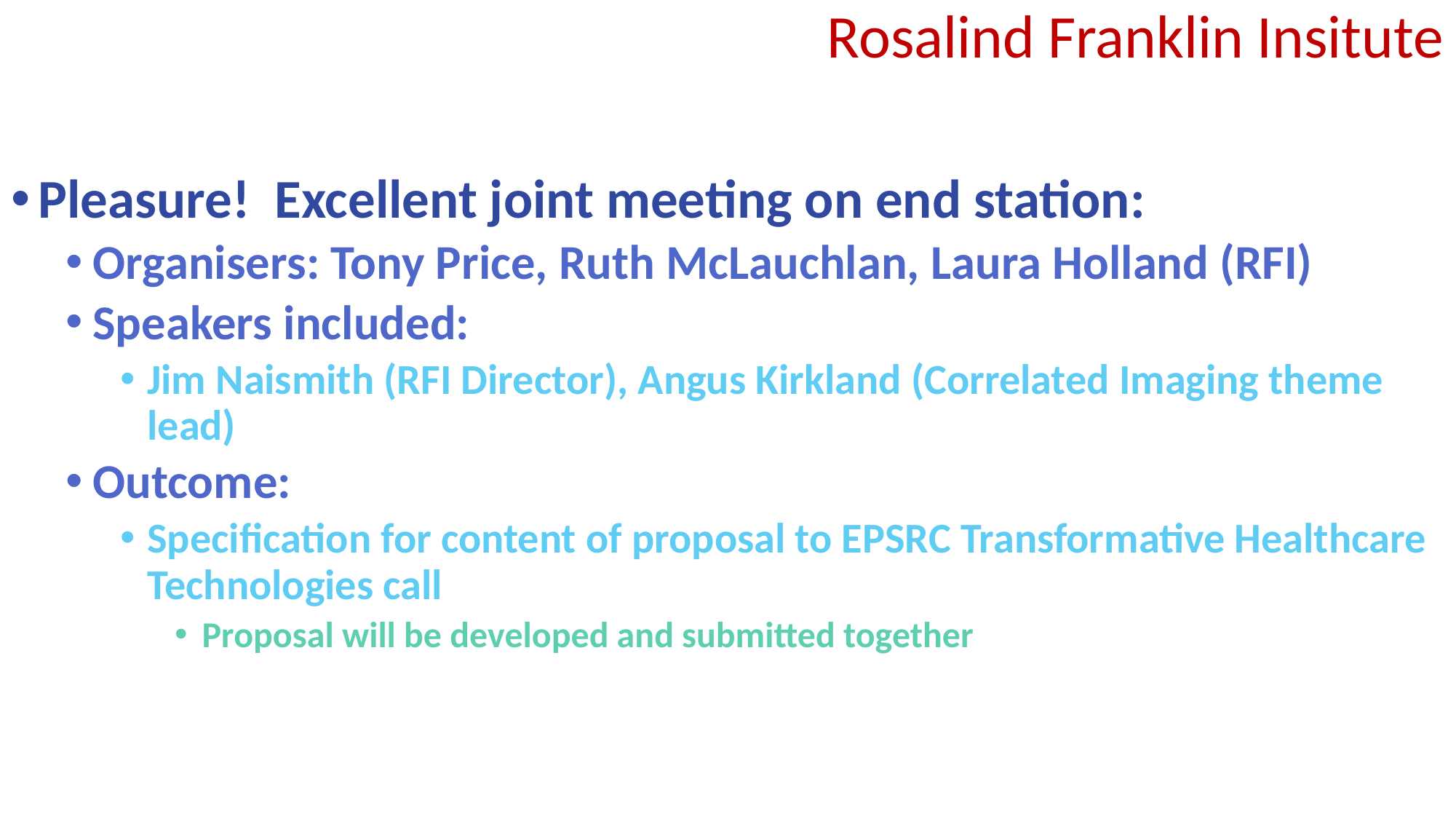

# Rosalind Franklin Insitute
Pleasure!  Excellent joint meeting on end station:
Organisers: Tony Price, Ruth McLauchlan, Laura Holland (RFI)
Speakers included:
Jim Naismith (RFI Director), Angus Kirkland (Correlated Imaging theme lead)
Outcome:
Specification for content of proposal to EPSRC Transformative Healthcare Technologies call
Proposal will be developed and submitted together